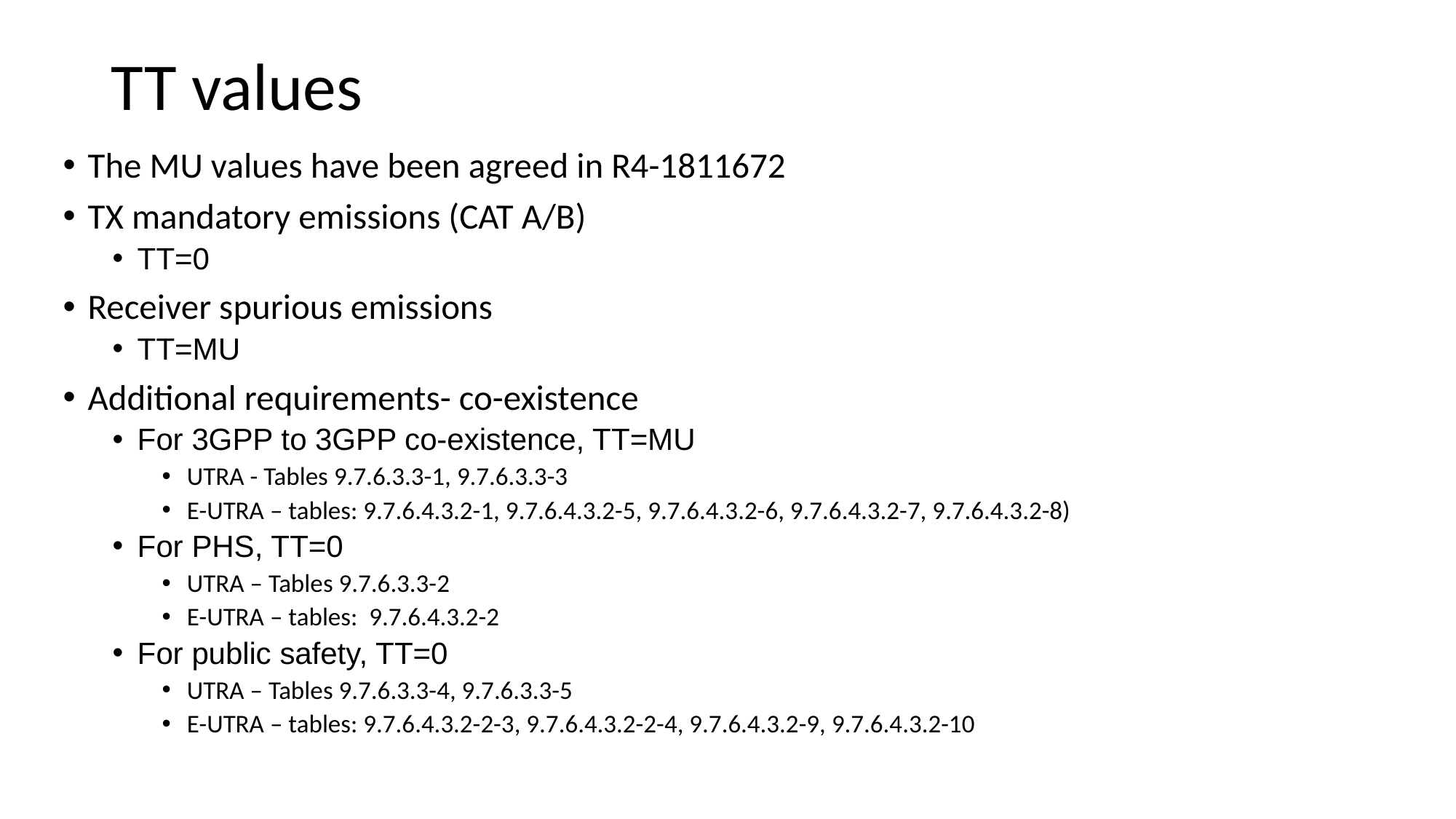

# TT values
The MU values have been agreed in R4-1811672
TX mandatory emissions (CAT A/B)
TT=0
Receiver spurious emissions
TT=MU
Additional requirements- co-existence
For 3GPP to 3GPP co-existence, TT=MU
UTRA - Tables 9.7.6.3.3-1, 9.7.6.3.3-3
E-UTRA – tables: 9.7.6.4.3.2-1, 9.7.6.4.3.2-5, 9.7.6.4.3.2-6, 9.7.6.4.3.2-7, 9.7.6.4.3.2-8)
For PHS, TT=0
UTRA – Tables 9.7.6.3.3-2
E-UTRA – tables:  9.7.6.4.3.2-2
For public safety, TT=0
UTRA – Tables 9.7.6.3.3-4, 9.7.6.3.3-5
E-UTRA – tables: 9.7.6.4.3.2-2-3, 9.7.6.4.3.2-2-4, 9.7.6.4.3.2-9, 9.7.6.4.3.2-10